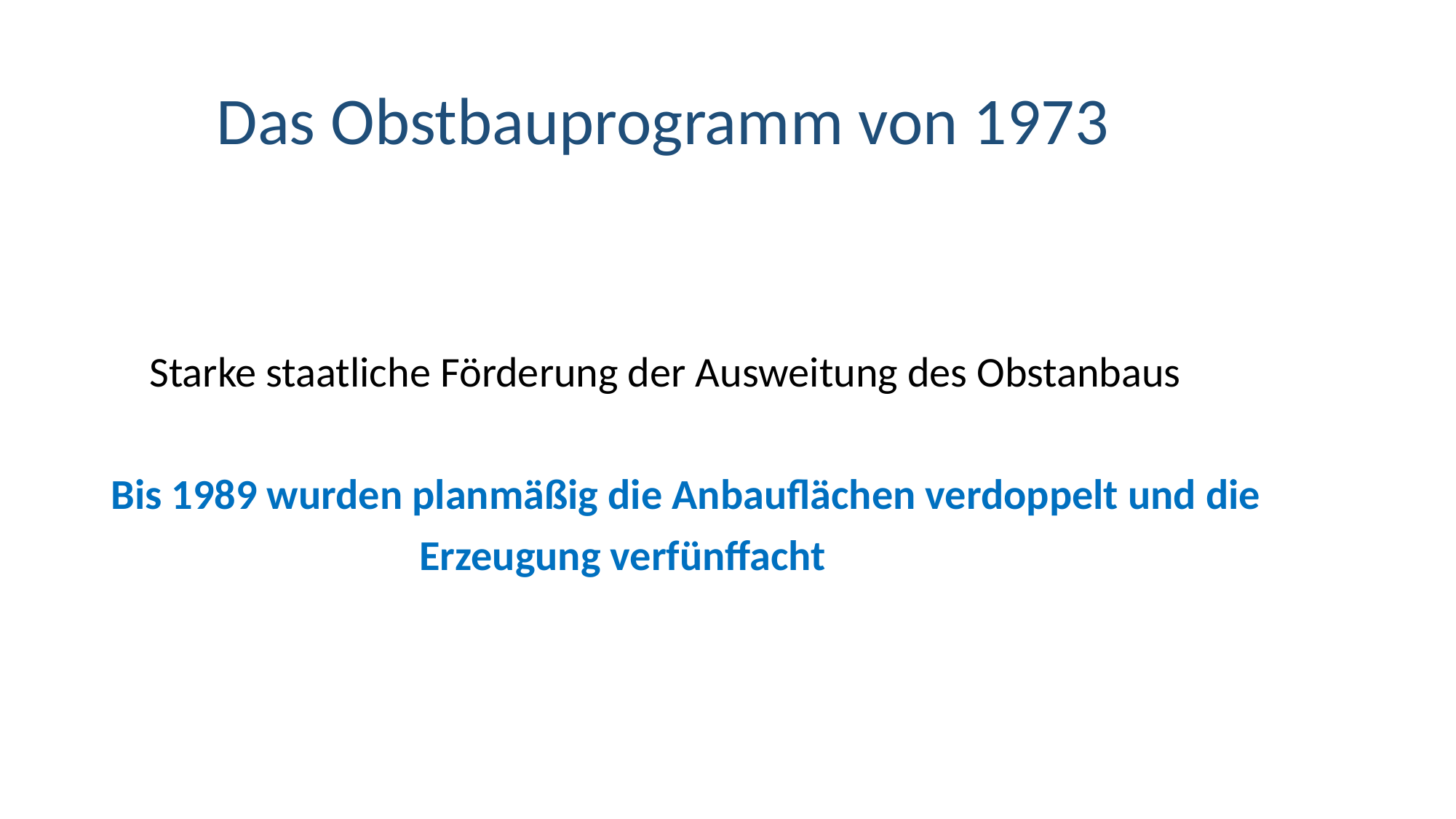

# Das Obstbauprogramm von 1973

    Starke staatliche Förderung der Ausweitung des Obstanbaus

Bis 1989 wurden planmäßig die Anbauflächen verdoppelt und die
                                Erzeugung verfünffacht